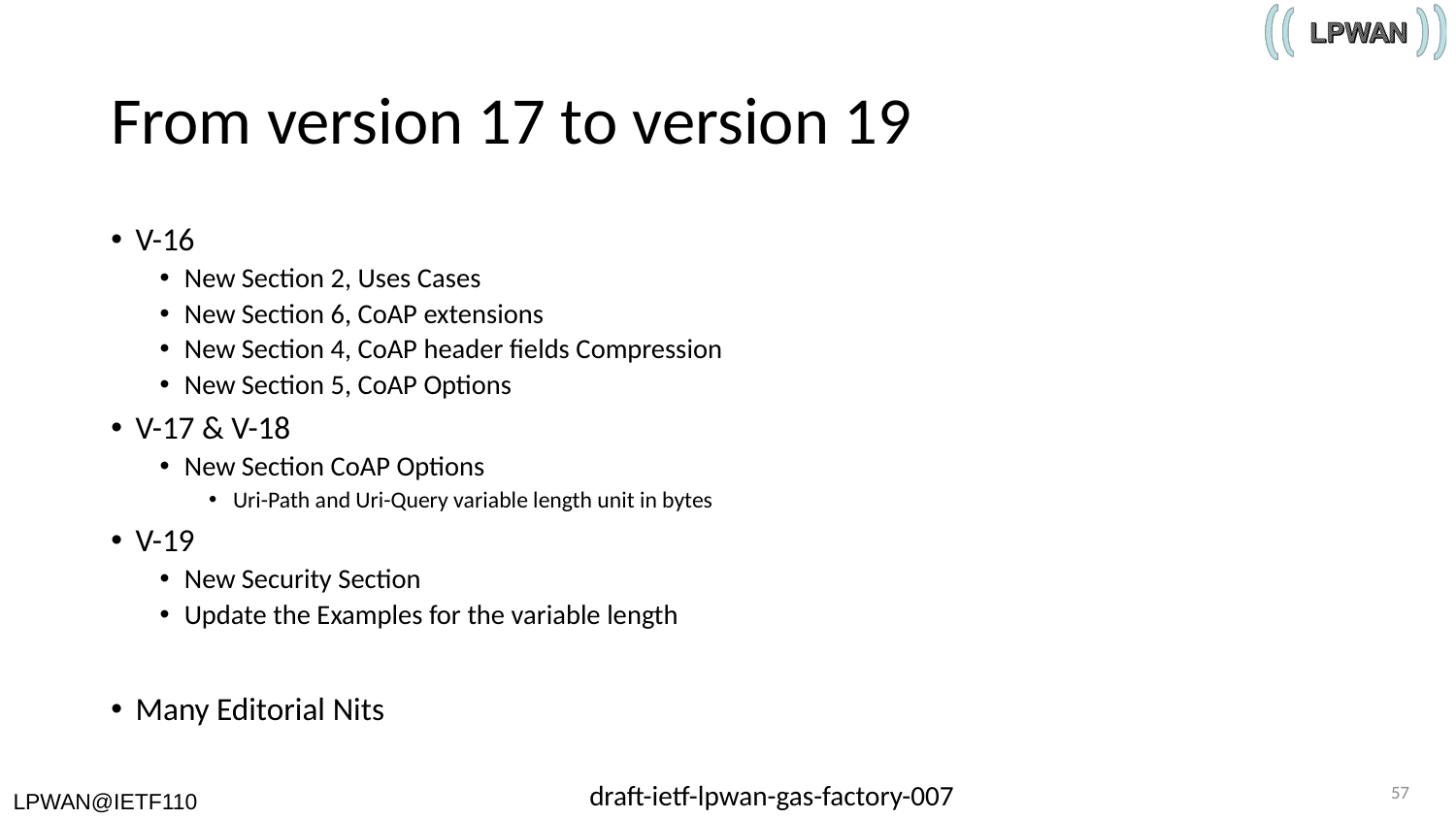

# From version 17 to version 19
V-16
New Section 2, Uses Cases
New Section 6, CoAP extensions
New Section 4, CoAP header fields Compression
New Section 5, CoAP Options
V-17 & V-18
New Section CoAP Options
Uri-Path and Uri-Query variable length unit in bytes
V-19
New Security Section
Update the Examples for the variable length

Many Editorial Nits

draft-ietf-lpwan-gas-factory-007
57